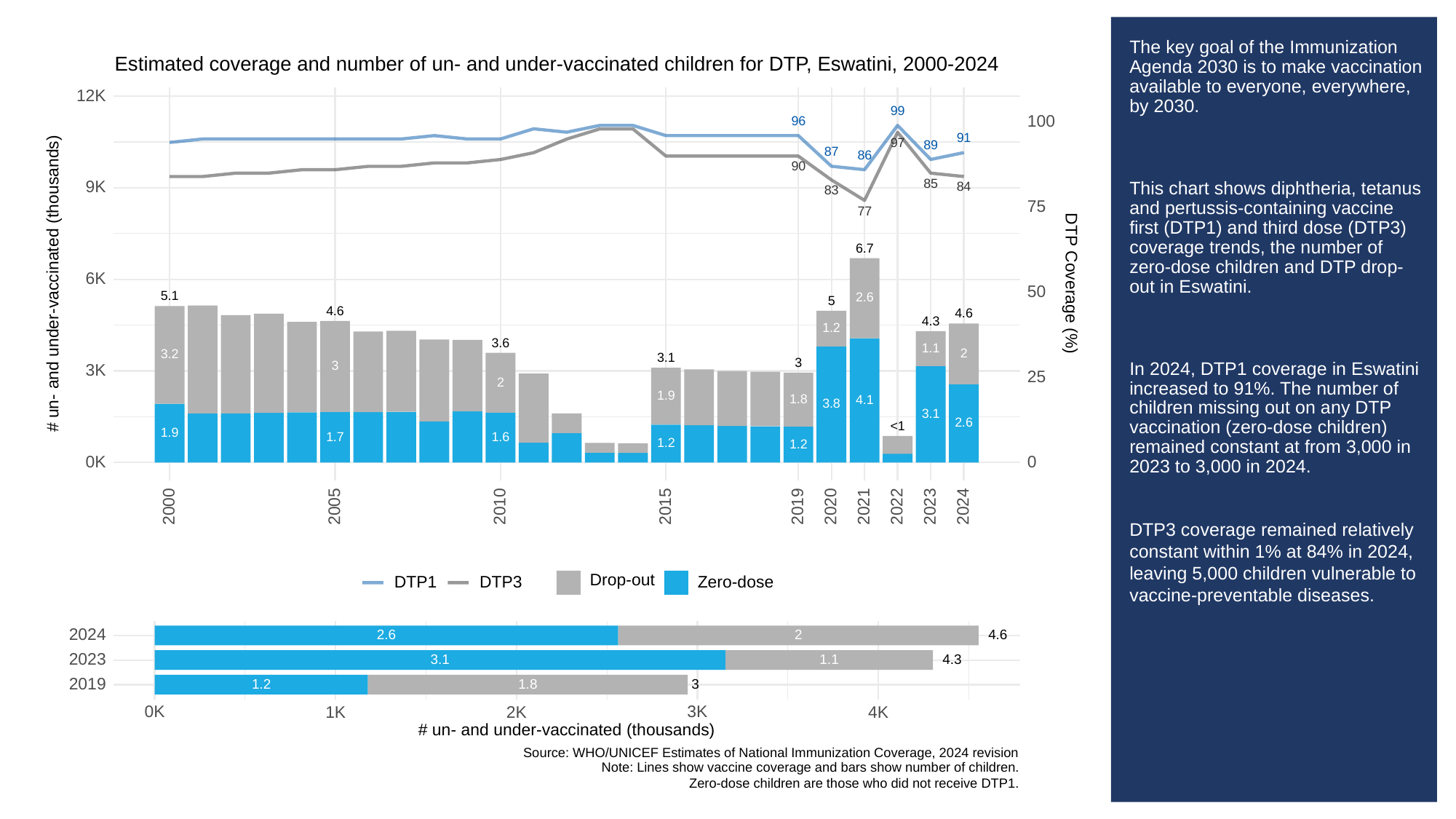

# The key goal of the Immunization Agenda 2030 is to make vaccination available to everyone, everywhere, by 2030.

This chart shows diphtheria, tetanus and pertussis-containing vaccine first (DTP1) and third dose (DTP3) coverage trends, the number of zero-dose children and DTP drop-out in Eswatini.

In 2024, DTP1 coverage in Eswatini increased to 91%. The number of children missing out on any DTP vaccination (zero-dose children) remained constant at from 3,000 in 2023 to 3,000 in 2024.

DTP3 coverage remained relatively constant within 1% at 84% in 2024, leaving 5,000 children vulnerable to vaccine-preventable diseases.

Estimated coverage and number of un- and under-vaccinated children for DTP, Eswatini, 2000-2024

12K

99
100
96

91
97
89

87
86
90
85
9K
84
83

75
77

6.7

6K
# un- and under-vaccinated (thousands)
DTP Coverage (%)

50
5.1
2.6
5

4.6
4.6

4.3

1.2

3.6

1.1

2
3.2

3.1
3
3
3K

25

2

1.9
1.8
4.1
3.8

3.1

2.6

<1

1.9
1.7
1.6

1.2
1.2

0K
0

2023
2000
2005
2010
2015
2019
2020
2021
2022
2024

Drop-out
DTP3
Zero-dose
DTP1

2024
2.6
4.6
2

2023
3.1
4.3
1.1

2019
3
1.8
1.2

3K
0K
1K
2K
4K
# un- and under-vaccinated (thousands)
Source: WHO/UNICEF Estimates of National Immunization Coverage, 2024 revision
Note: Lines show vaccine coverage and bars show number of children.
Zero-dose children are those who did not receive DTP1.